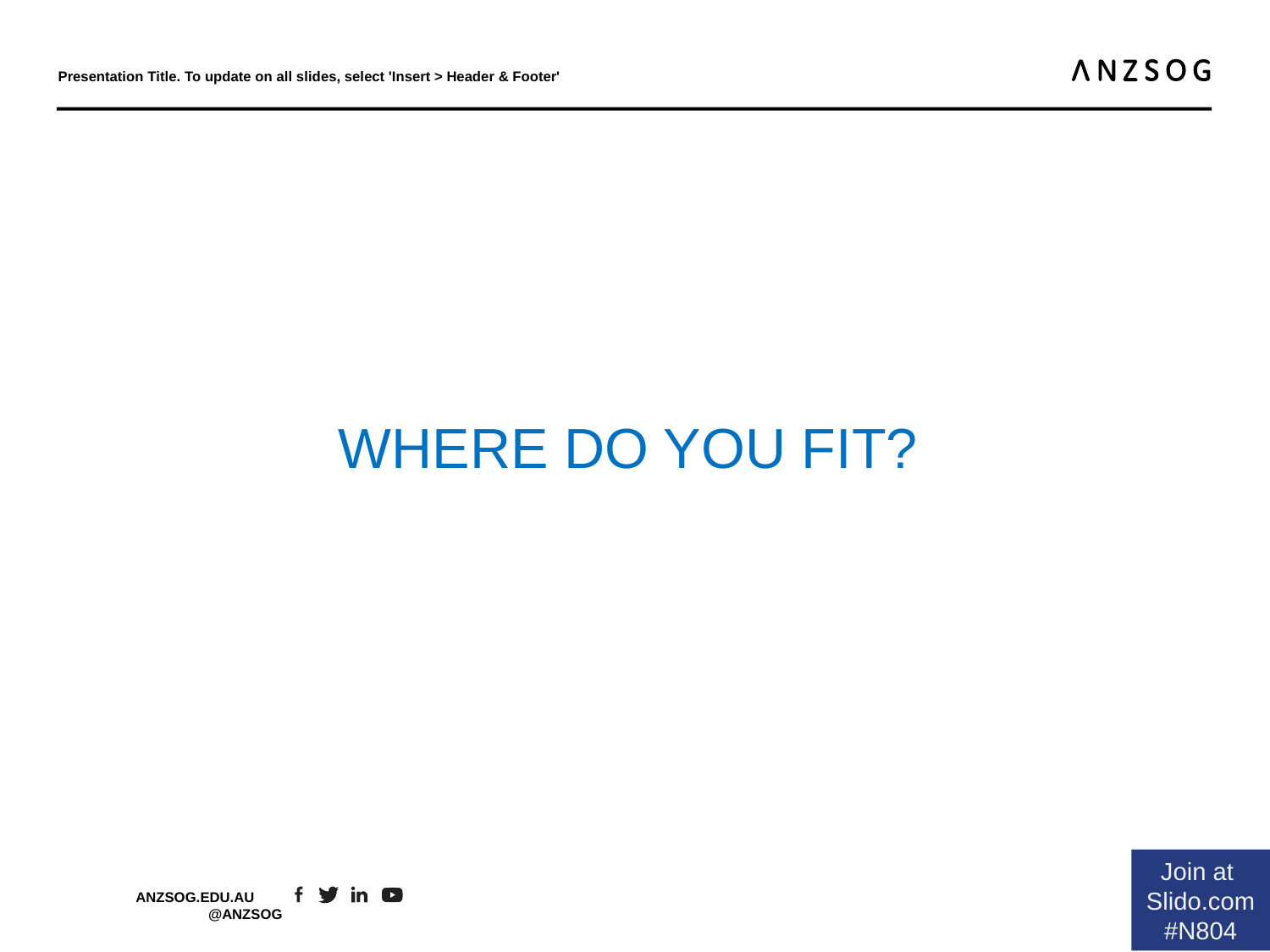

Presentation Title. To update on all slides, select 'Insert > Header & Footer'
#

WHERE DO YOU FIT?
Join at
Slido.com
#N804